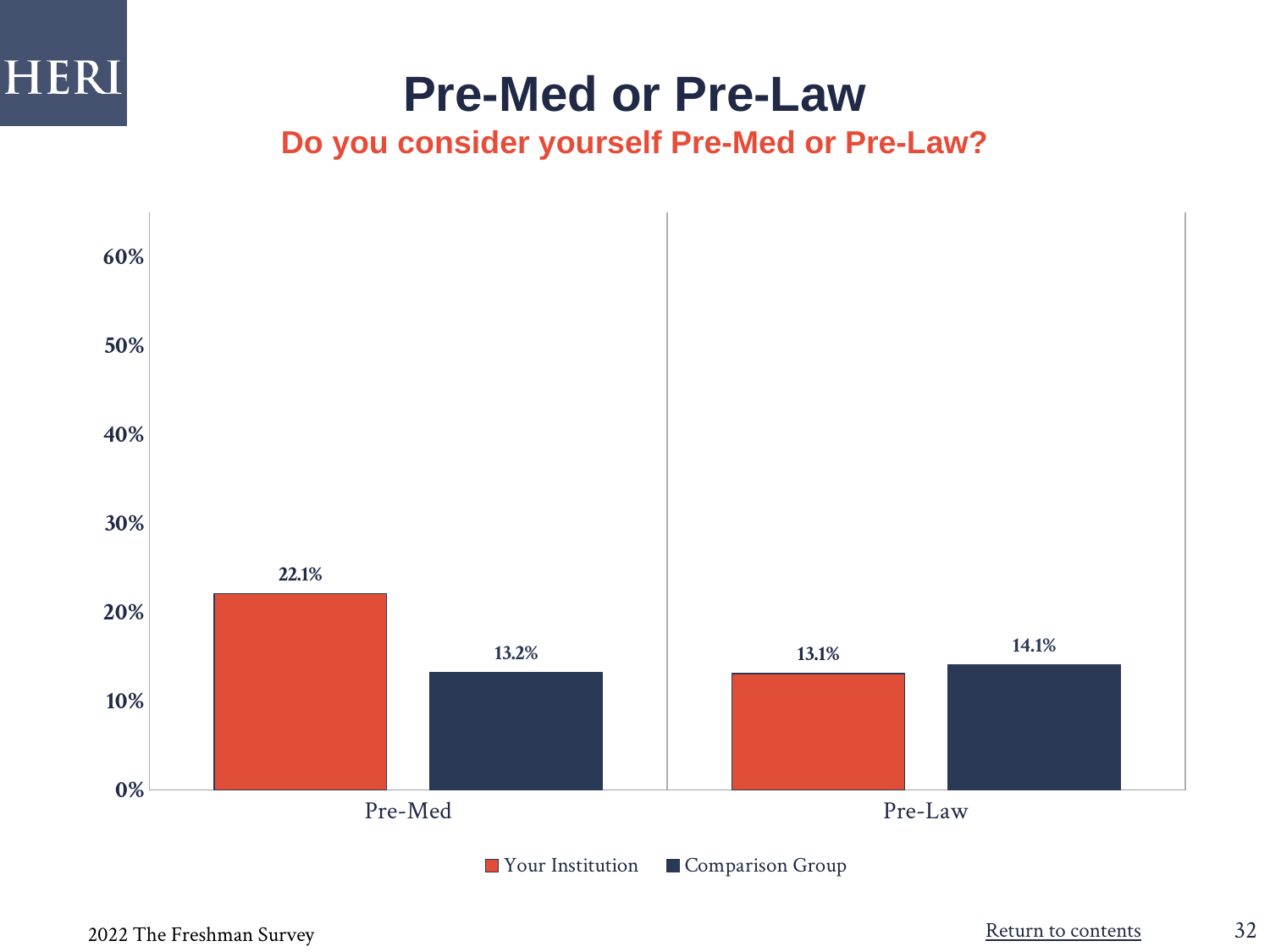

# Pre-Med or Pre-Law Do you consider yourself Pre-Med or Pre-Law?

### Chart

| Category | Your Institution | Comparison Group |
|---|---|---|
| Pre-Med | 0.221 | 0.132 |
| Pre-Law | 0.131 | 0.141 |
2022 The Freshman Survey
Return to contents
32